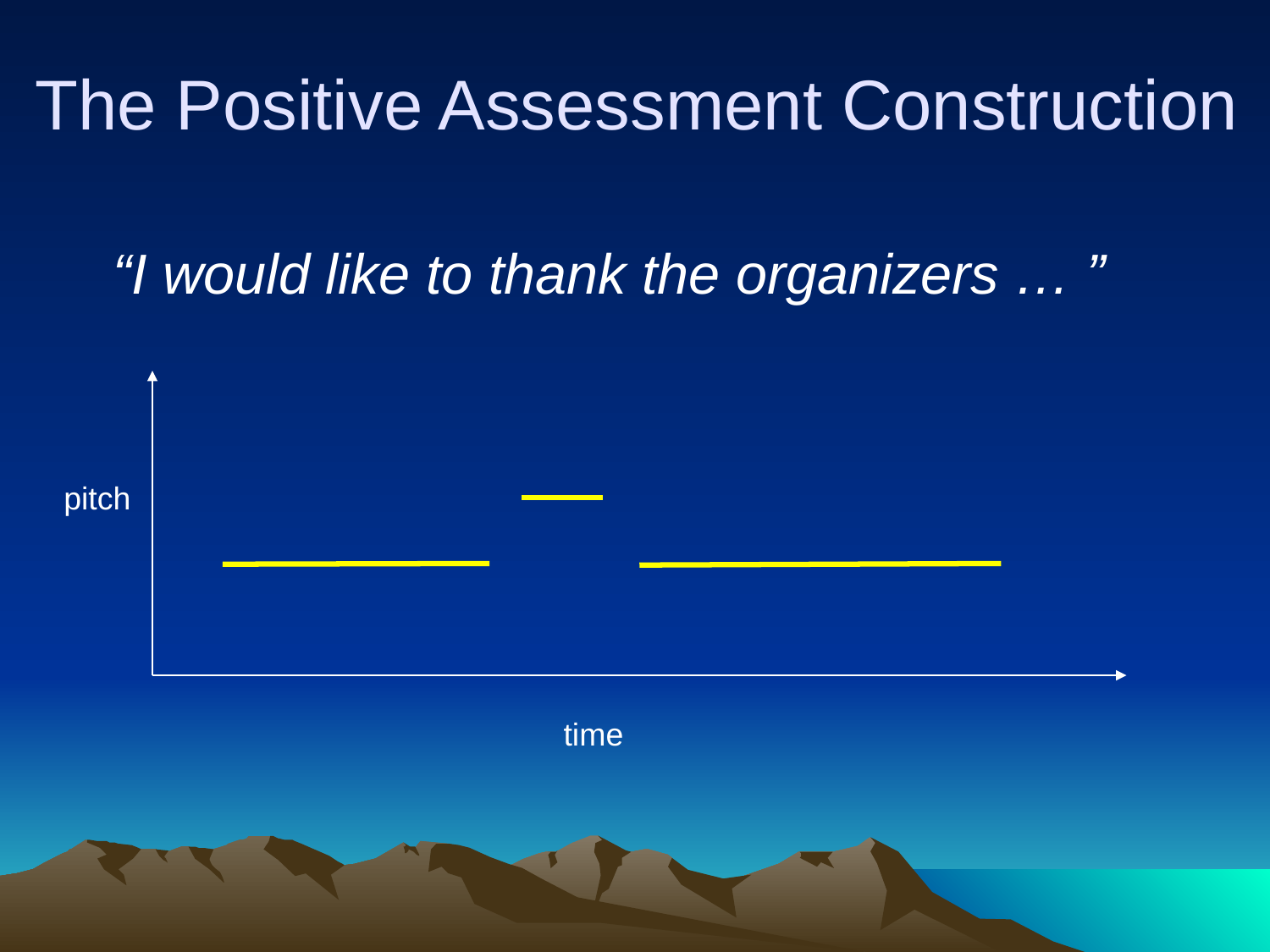

# The Positive Assessment Construction
“I would like to thank the organizers … ”
pitch
time